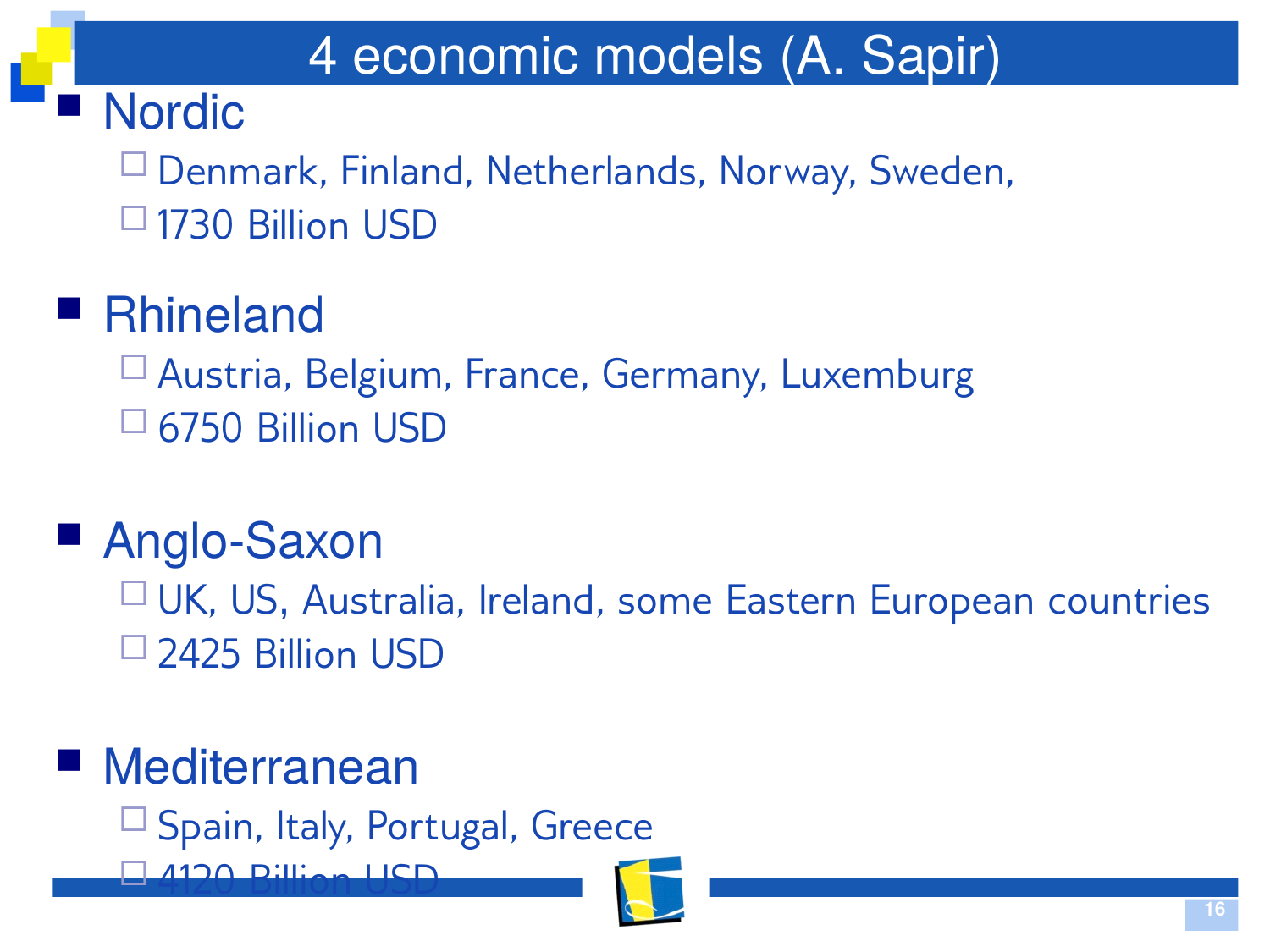

# 4 economic models (A. Sapir)
Nordic
Denmark, Finland, Netherlands, Norway, Sweden,
1730 Billion USD

Rhineland
Austria, Belgium, France, Germany, Luxemburg
6750 Billion USD

Anglo-Saxon
UK, US, Australia, Ireland, some Eastern European countries
2425 Billion USD

Mediterranean
Spain, Italy, Portugal, Greece
4120 Billion USD

16